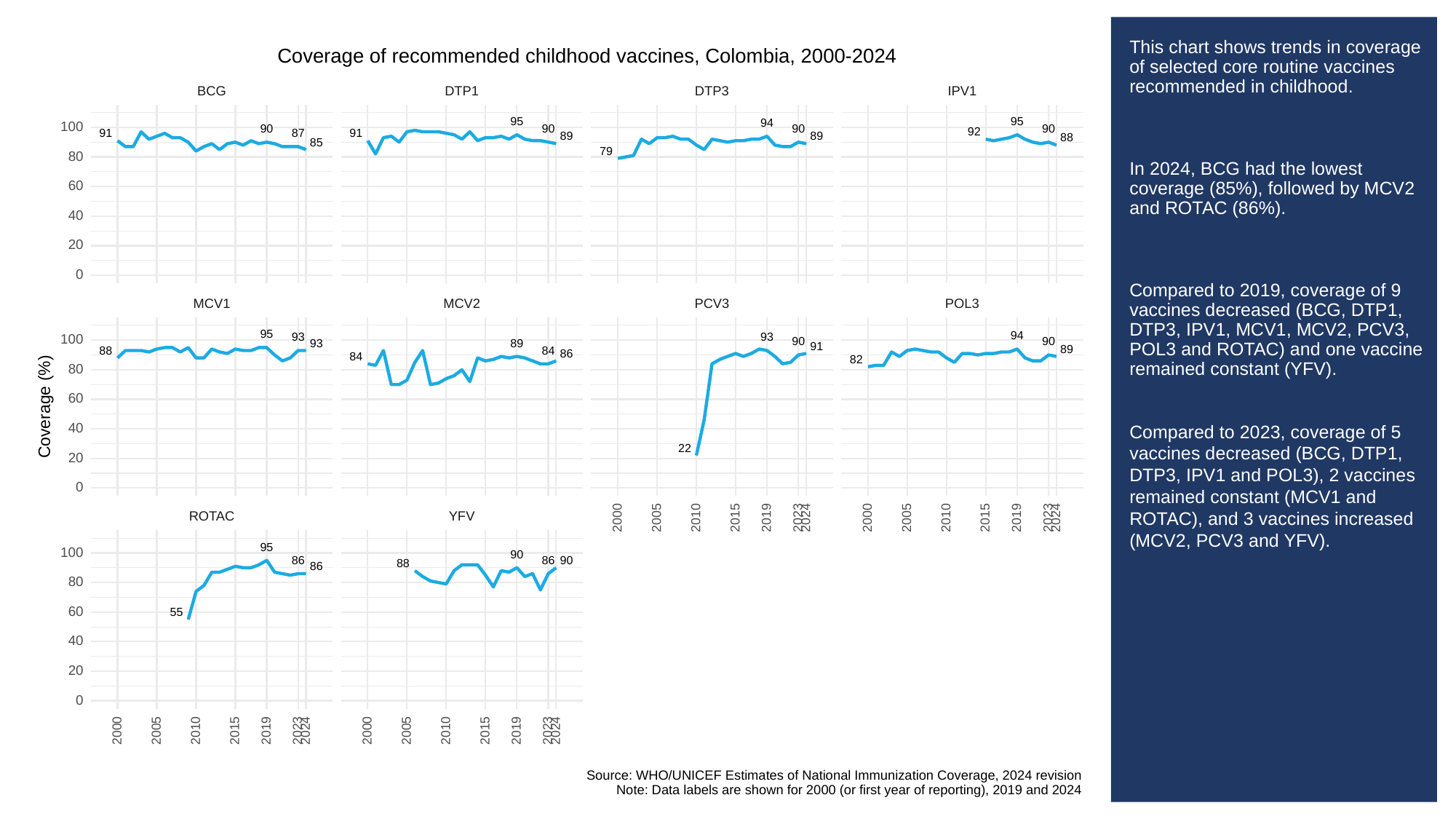

# This chart shows trends in coverage of selected core routine vaccines recommended in childhood.

In 2024, BCG had the lowest coverage (85%), followed by MCV2 and ROTAC (86%).

Compared to 2019, coverage of 9 vaccines decreased (BCG, DTP1, DTP3, IPV1, MCV1, MCV2, PCV3, POL3 and ROTAC) and one vaccine remained constant (YFV).

Compared to 2023, coverage of 5 vaccines decreased (BCG, DTP1, DTP3, IPV1 and POL3), 2 vaccines remained constant (MCV1 and ROTAC), and 3 vaccines increased (MCV2, PCV3 and YFV).

Coverage of recommended childhood vaccines, Colombia, 2000-2024
BCG
DTP3
DTP1
IPV1

95
95
94
100
90
90
90
90

92
91
91
87

89
89
88

85

79
80

60

40

20

0

POL3
PCV3
MCV1
MCV2

95
94
93
93
100
90
90
93
89

91
89
88
84

86

84

82
80

60
Coverage (%)

40

22
20

0

ROTAC
YFV
2023
2023
2000
2005
2010
2015
2019
2024
2000
2005
2010
2015
2019
2024

95
100
90

90
86
86
88

86

80

60
55

40

20

0

2023
2023
2000
2005
2010
2015
2019
2024
2000
2005
2010
2015
2019
2024
Source: WHO/UNICEF Estimates of National Immunization Coverage, 2024 revision
Note: Data labels are shown for 2000 (or first year of reporting), 2019 and 2024